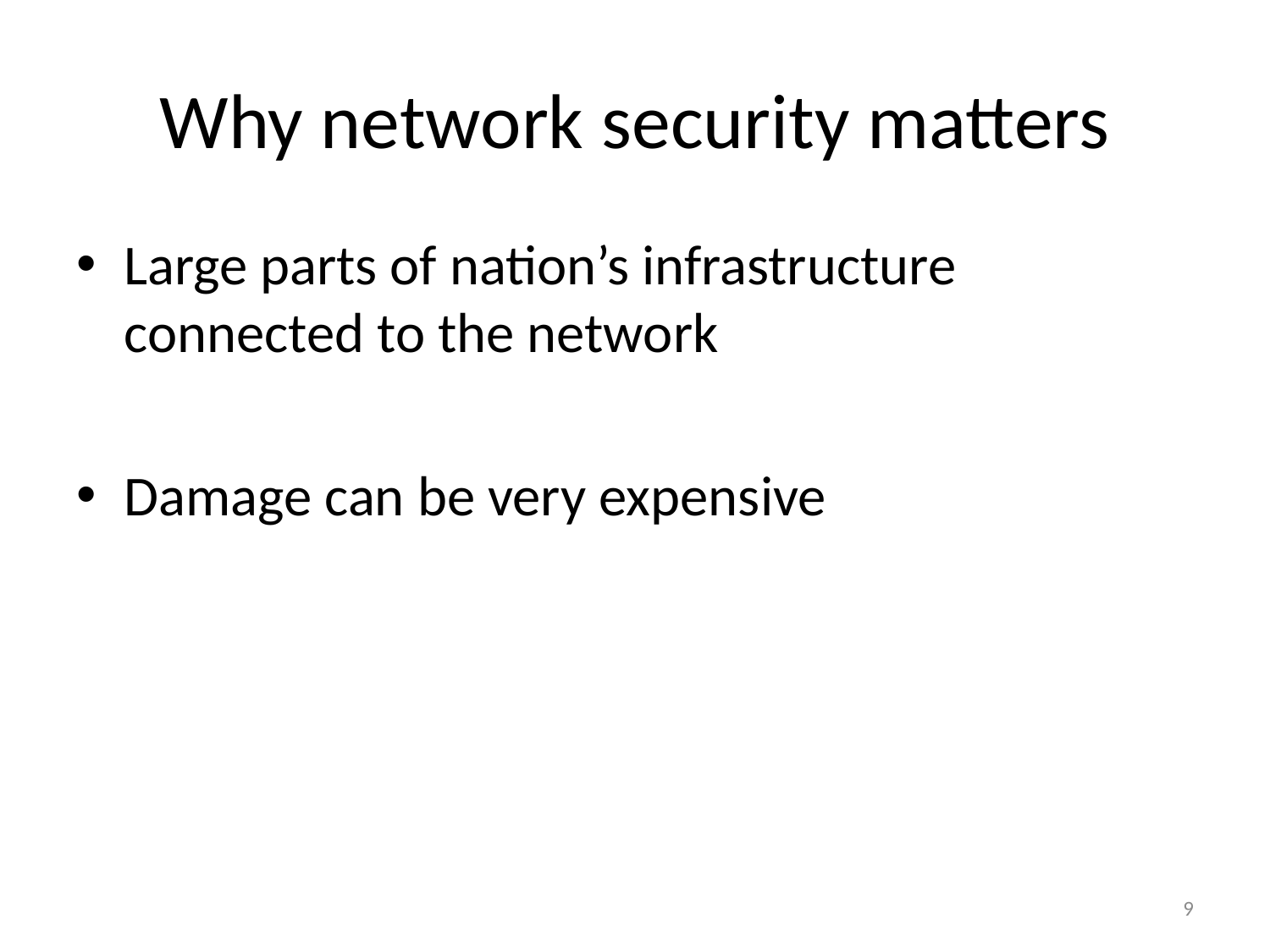

# Why network security matters
Large parts of nation’s infrastructure connected to the network

Damage can be very expensive

9